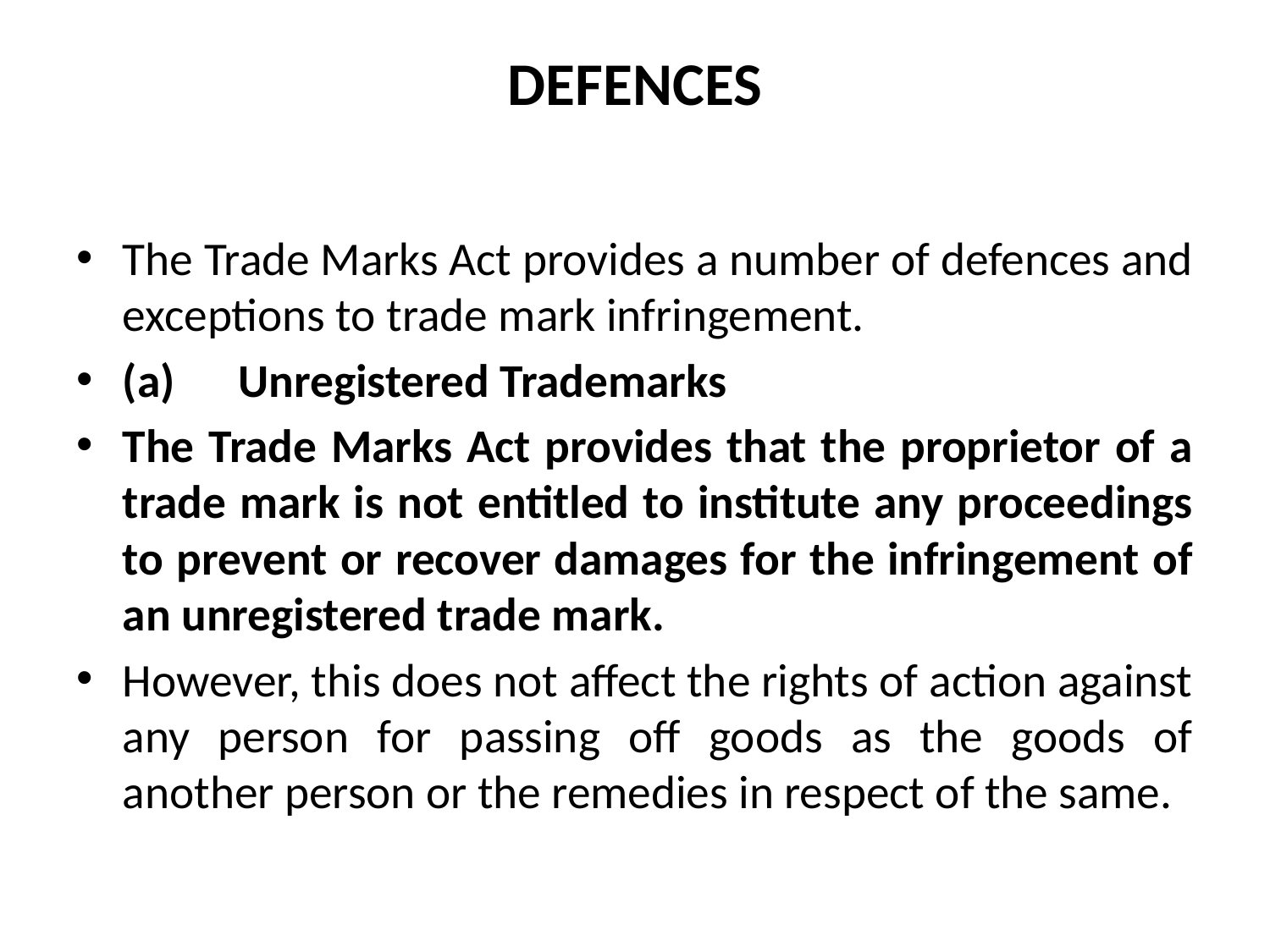

# DEFENCES
The Trade Marks Act provides a number of defences and exceptions to trade mark infringement.
(a)      Unregistered Trademarks
The Trade Marks Act provides that the proprietor of a trade mark is not entitled to institute any proceedings to prevent or recover damages for the infringement of an unregistered trade mark.
However, this does not affect the rights of action against any person for passing off goods as the goods of another person or the remedies in respect of the same.